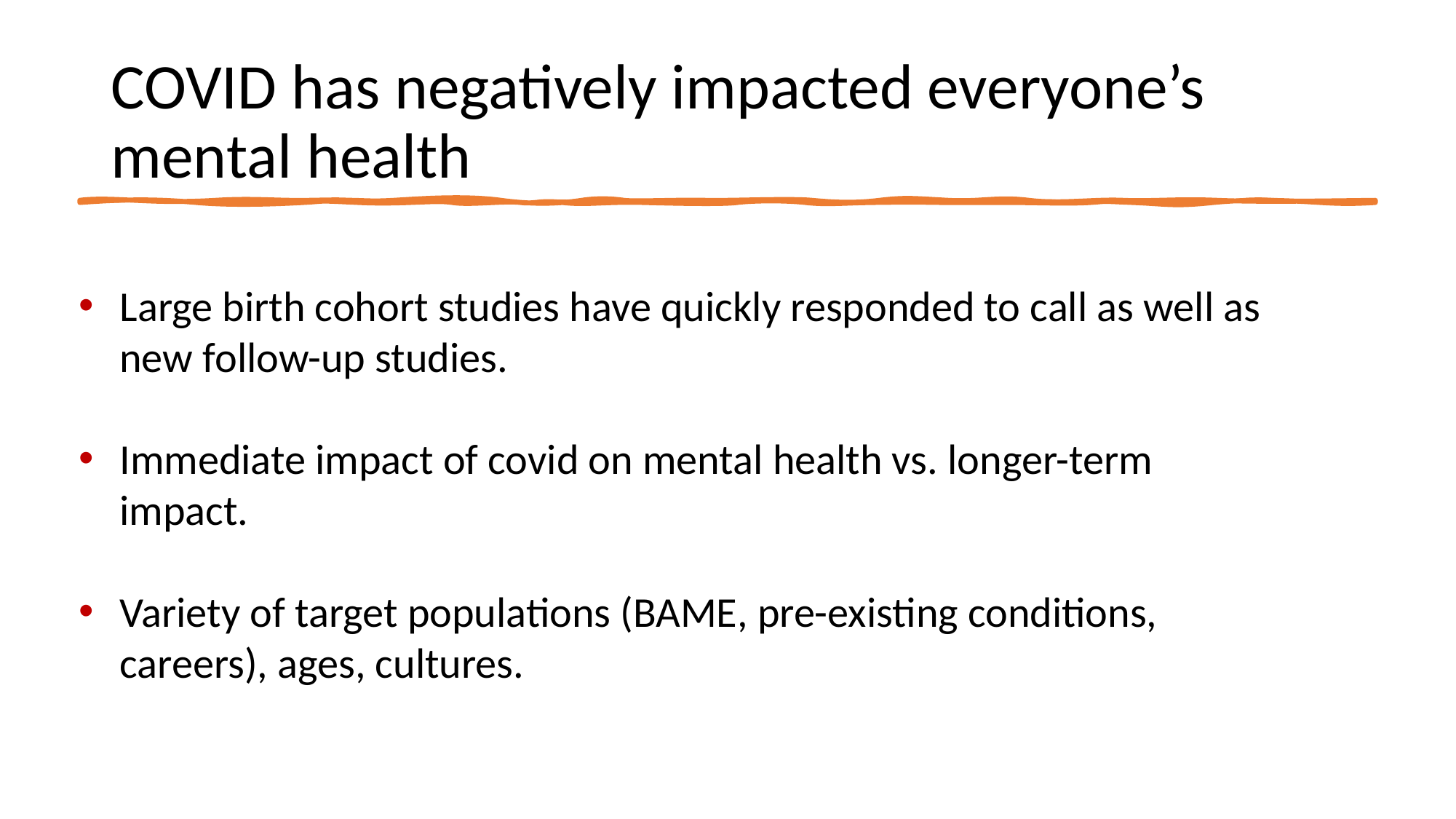

# COVID has negatively impacted everyone’s mental health

Large birth cohort studies have quickly responded to call as well as new follow-up studies.

Immediate impact of covid on mental health vs. longer-term impact.

Variety of target populations (BAME, pre-existing conditions, careers), ages, cultures.